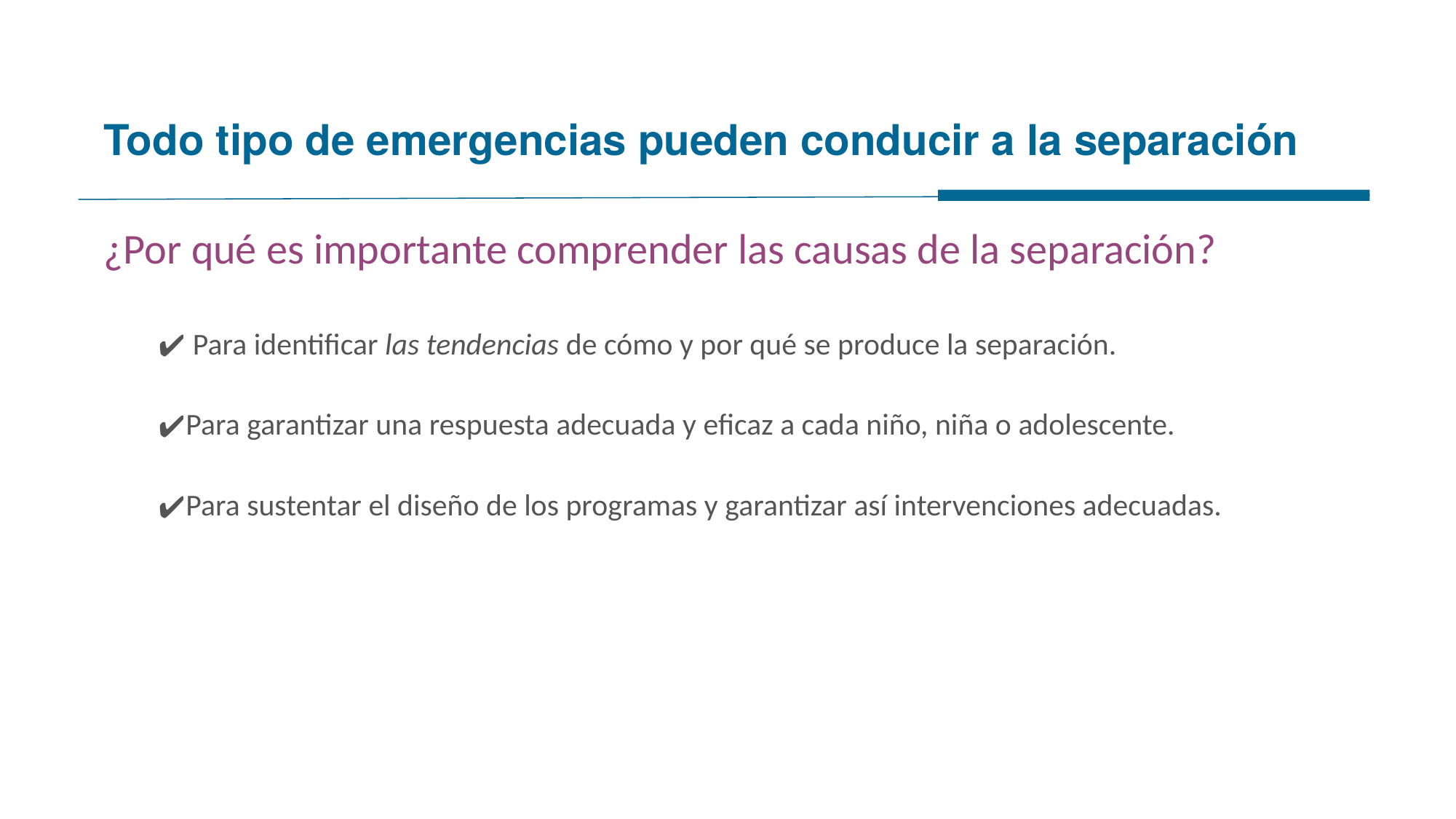

# Todo tipo de emergencias pueden conducir a la separación
¿Por qué es importante comprender las causas de la separación?

 Para identificar las tendencias de cómo y por qué se produce la separación.

Para garantizar una respuesta adecuada y eficaz a cada niño, niña o adolescente.

Para sustentar el diseño de los programas y garantizar así intervenciones adecuadas.